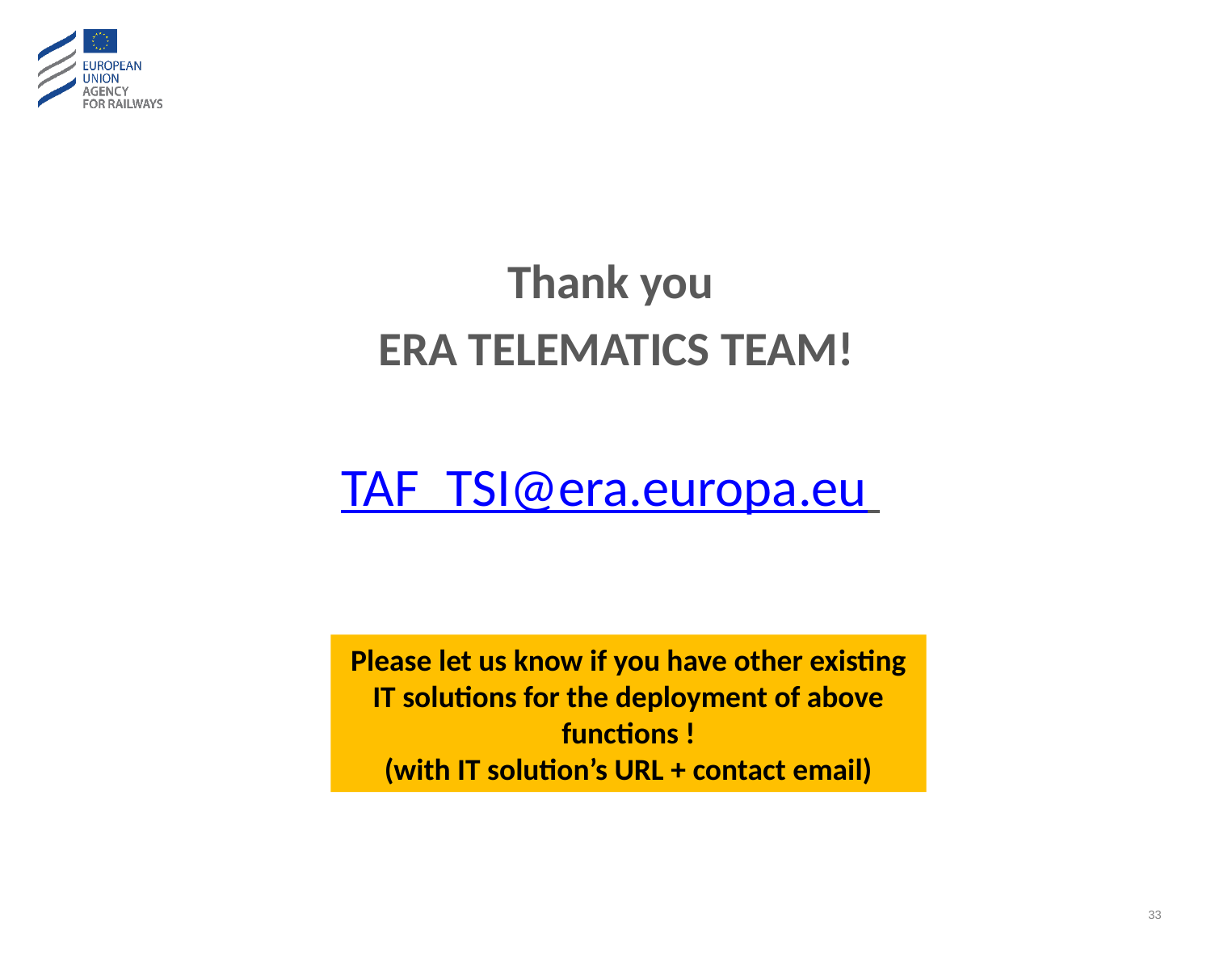

Thank you
ERA TELEMATICS TEAM!

TAF_TSI@era.europa.eu

Please let us know if you have other existing IT solutions for the deployment of above functions !
(with IT solution’s URL + contact email)
33